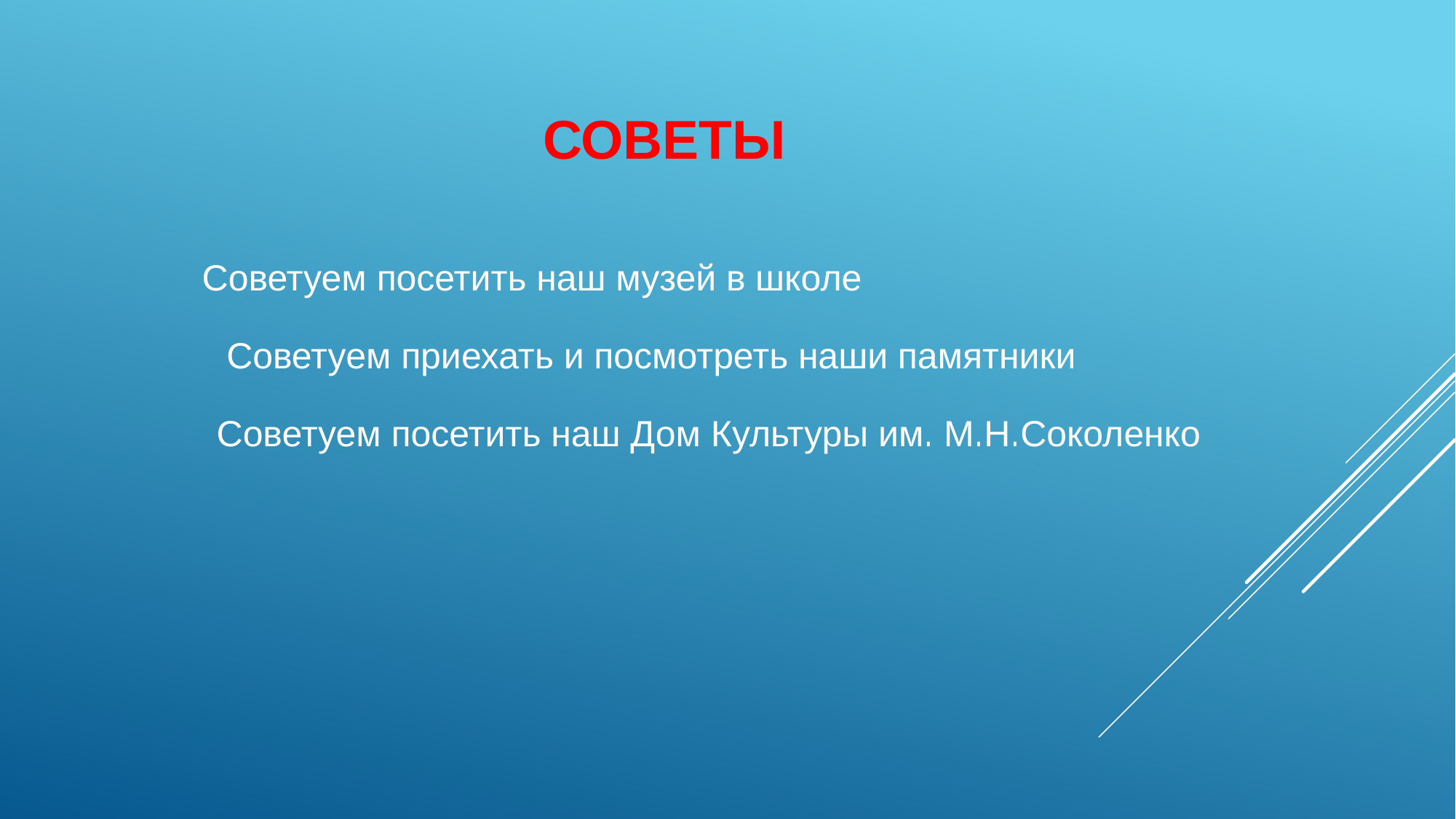

# СОВЕТЫ
Советуем посетить наш музей в школе
Советуем приехать и посмотреть наши памятники
Советуем посетить наш Дом Культуры им. М.Н.Соколенко